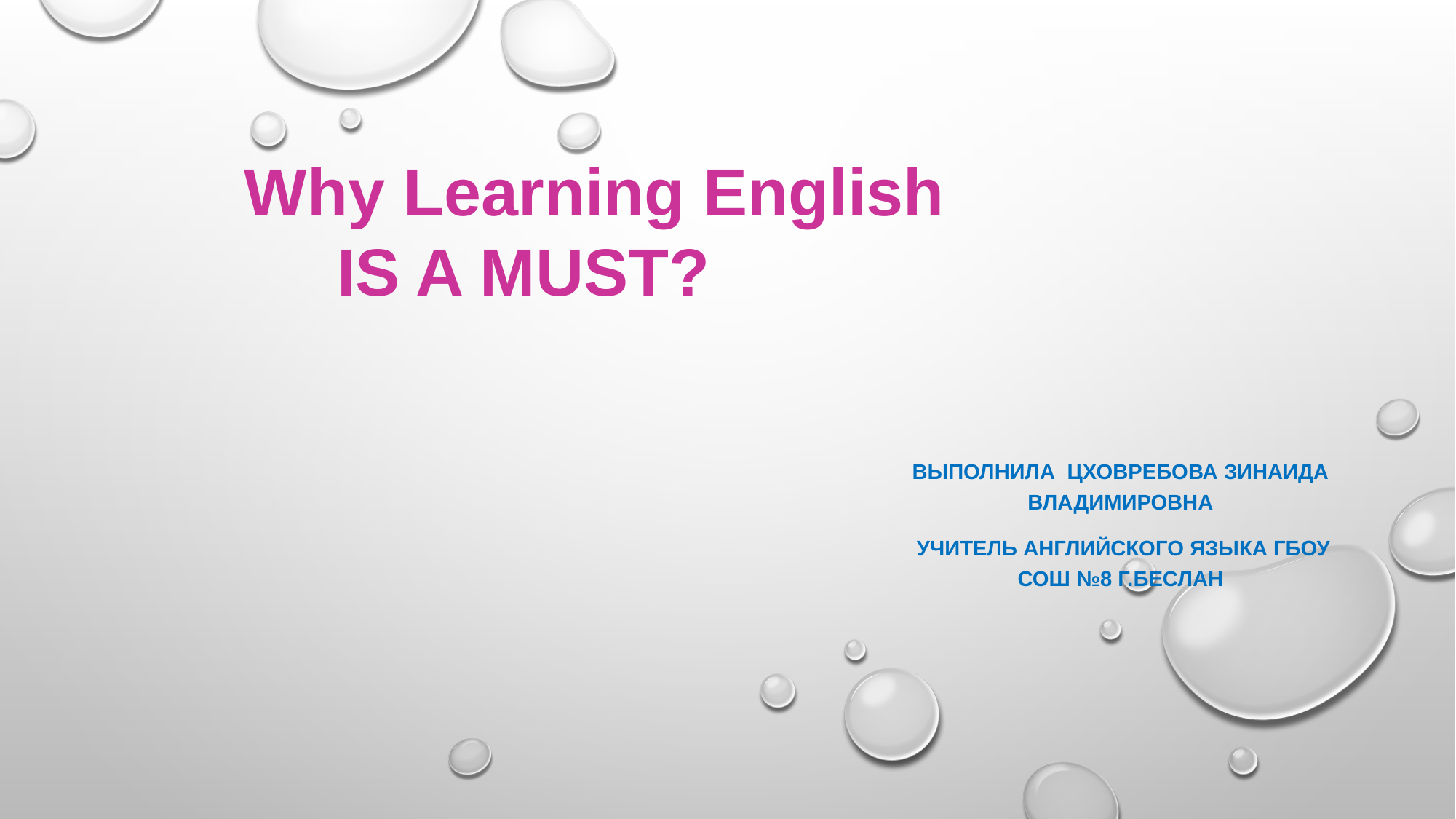

#
  Why Learning English
       IS A MUST?
Выполнила  Цховребова Зинаида Владимировна
 учитель английского языка ГБОУ СОШ №8 г.Беслан